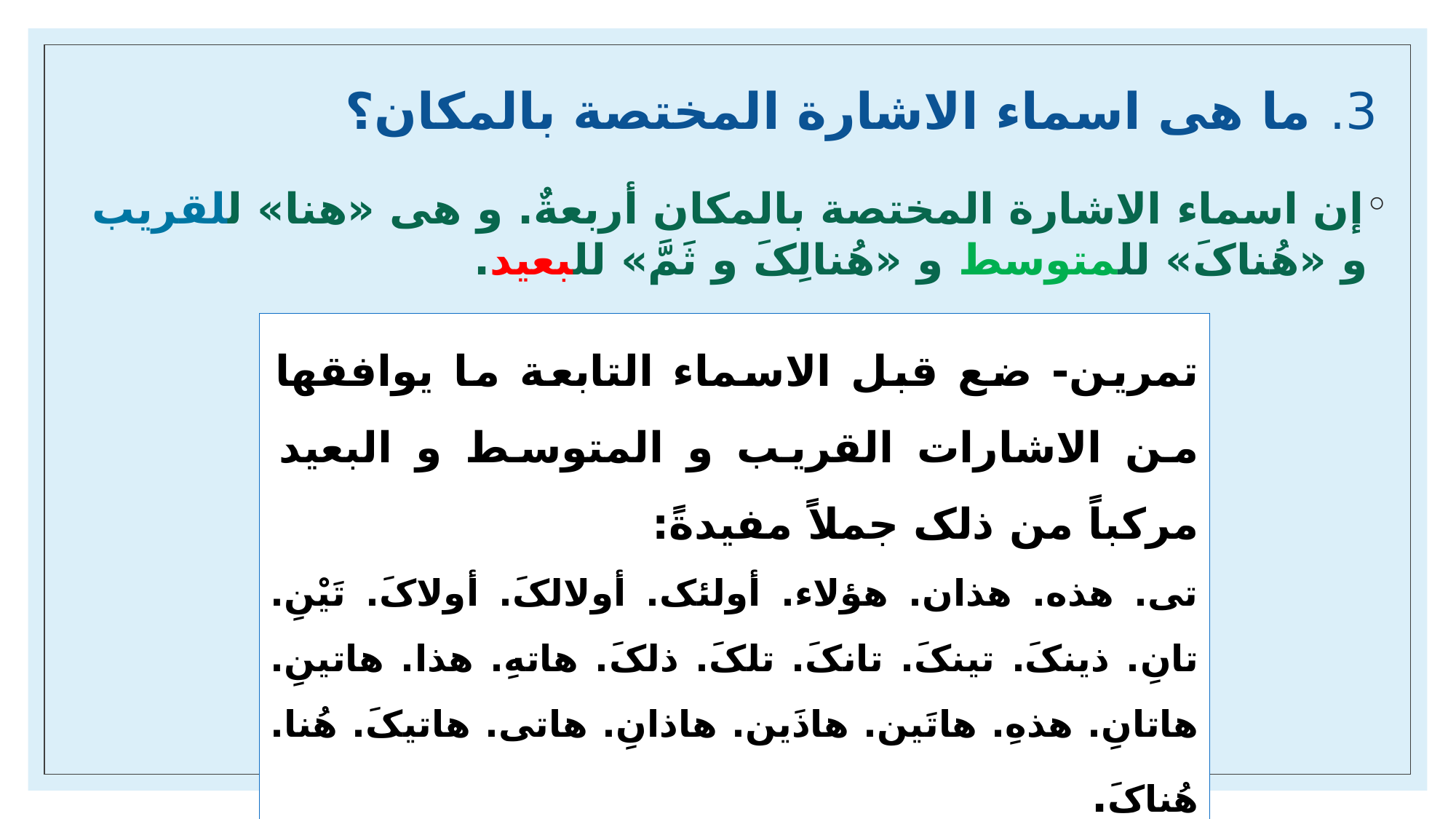

# 3. ما هی اسماء الاشارة المختصة بالمکان؟
إن اسماء الاشارة المختصة بالمکان أربعةٌ. و هی «هنا» للقریب و «هُناکَ» للمتوسط و «هُنالِکَ و ثَمَّ» للبعید.
تمرین- ضع قبل الاسماء التابعة ما یوافقها من الاشارات القریب و المتوسط و البعید مرکباً من ذلک جملاً مفیدةً:
تی. هذه. هذان. هؤلاء. أولئک. أولالکَ. أولاکَ. تَیْنِ. تانِ. ذینکَ. تینکَ. تانکَ. تلکَ. ذلکَ. هاتهِ. هذا. هاتینِ. هاتانِ. هذهِ. هاتَین. هاذَین. هاذانِ. هاتی. هاتیکَ. هُنا. هُناکَ.